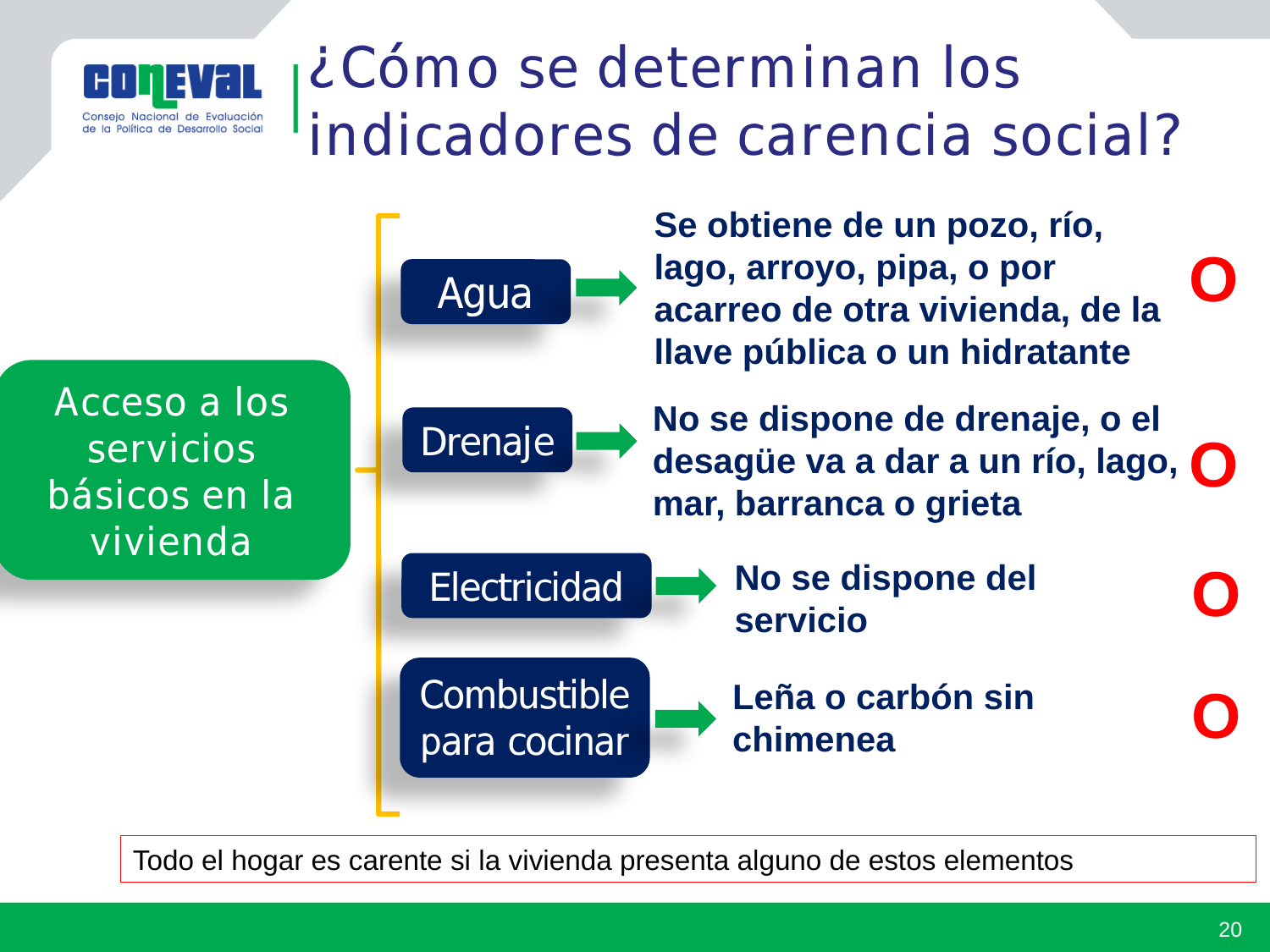

¿Cómo se determinan los indicadores de carencia social?
Se obtiene de un pozo, río, lago, arroyo, pipa, o por acarreo de otra vivienda, de la llave pública o un hidratante

O
Agua

Acceso a los servicios básicos en la vivienda
No se dispone de drenaje, o el desagüe va a dar a un río, lago,
mar, barranca o grieta
Drenaje
O

O
No se dispone del servicio
Electricidad

Combustible para cocinar
Leña o carbón sin chimenea
O

Todo el hogar es carente si la vivienda presenta alguno de estos elementos
20